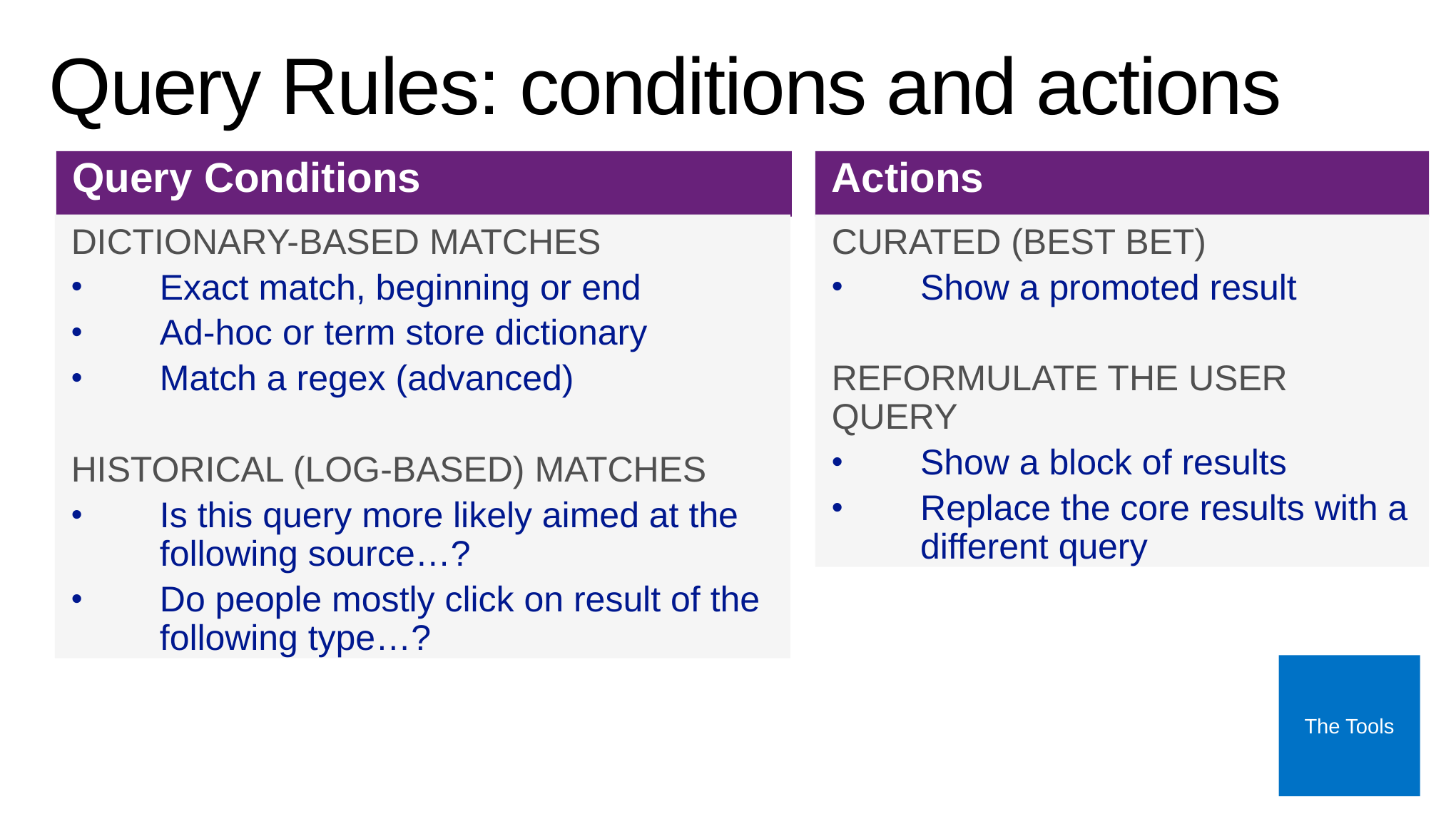

# Query Rules: conditions and actions

Query Conditions
Actions
Dictionary-based Matches
Exact match, beginning or end
Ad-hoc or term store dictionary
Match a regex (advanced)

Historical (Log-based) Matches
Is this query more likely aimed at the following source…?
Do people mostly click on result of the following type…?
Curated (Best Bet)
Show a promoted result

Reformulate the User Query
Show a block of results
Replace the core results with a different query
The Tools